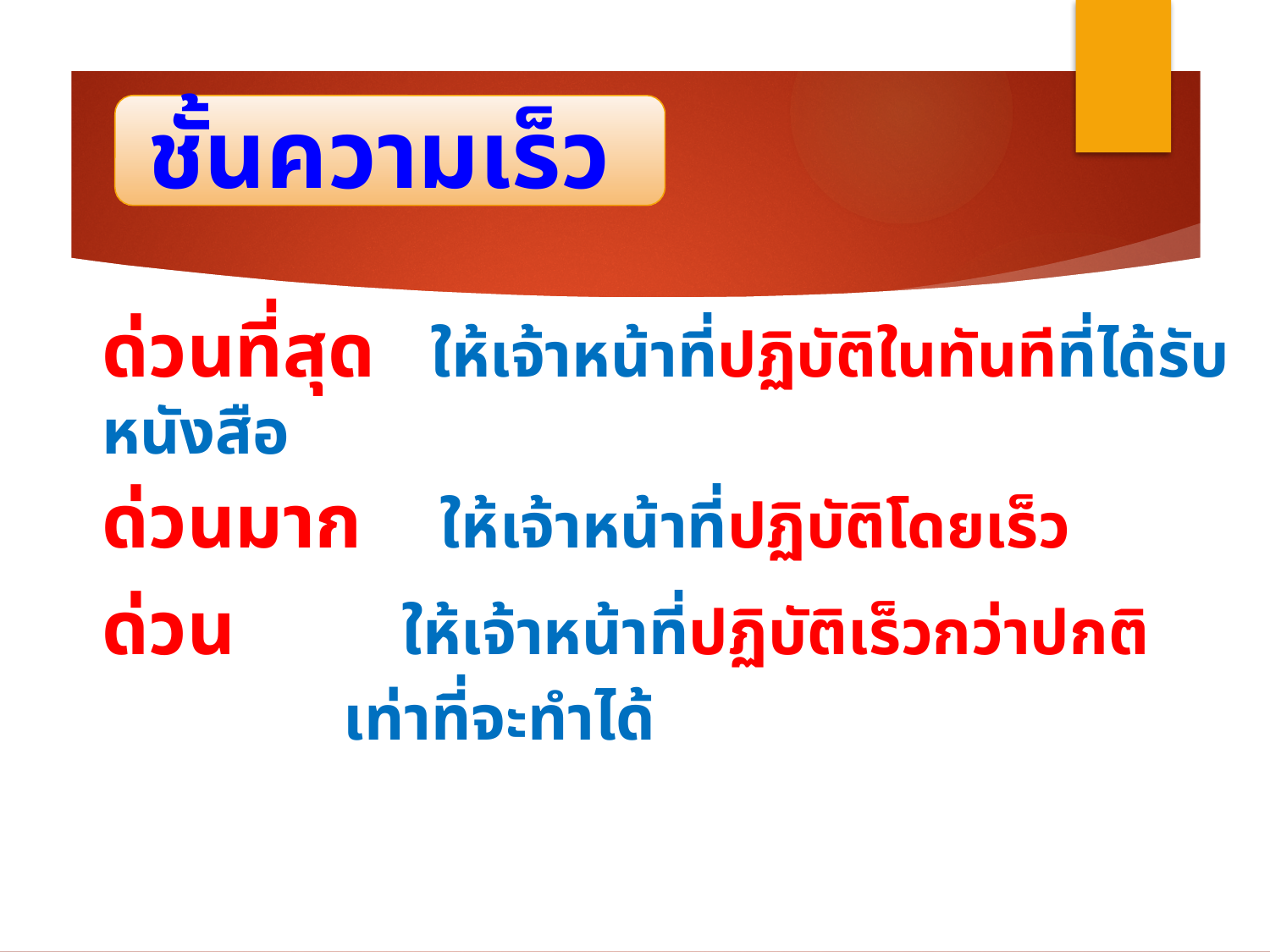

# ชั้นความเร็ว

ด่วนที่สุด   ให้เจ้าหน้าที่ปฏิบัติในทันทีที่ได้รับหนังสือ
ด่วนมาก    ให้เจ้าหน้าที่ปฏิบัติโดยเร็ว
ด่วน          ให้เจ้าหน้าที่ปฏิบัติเร็วกว่าปกติ
	               เท่าที่จะทำได้